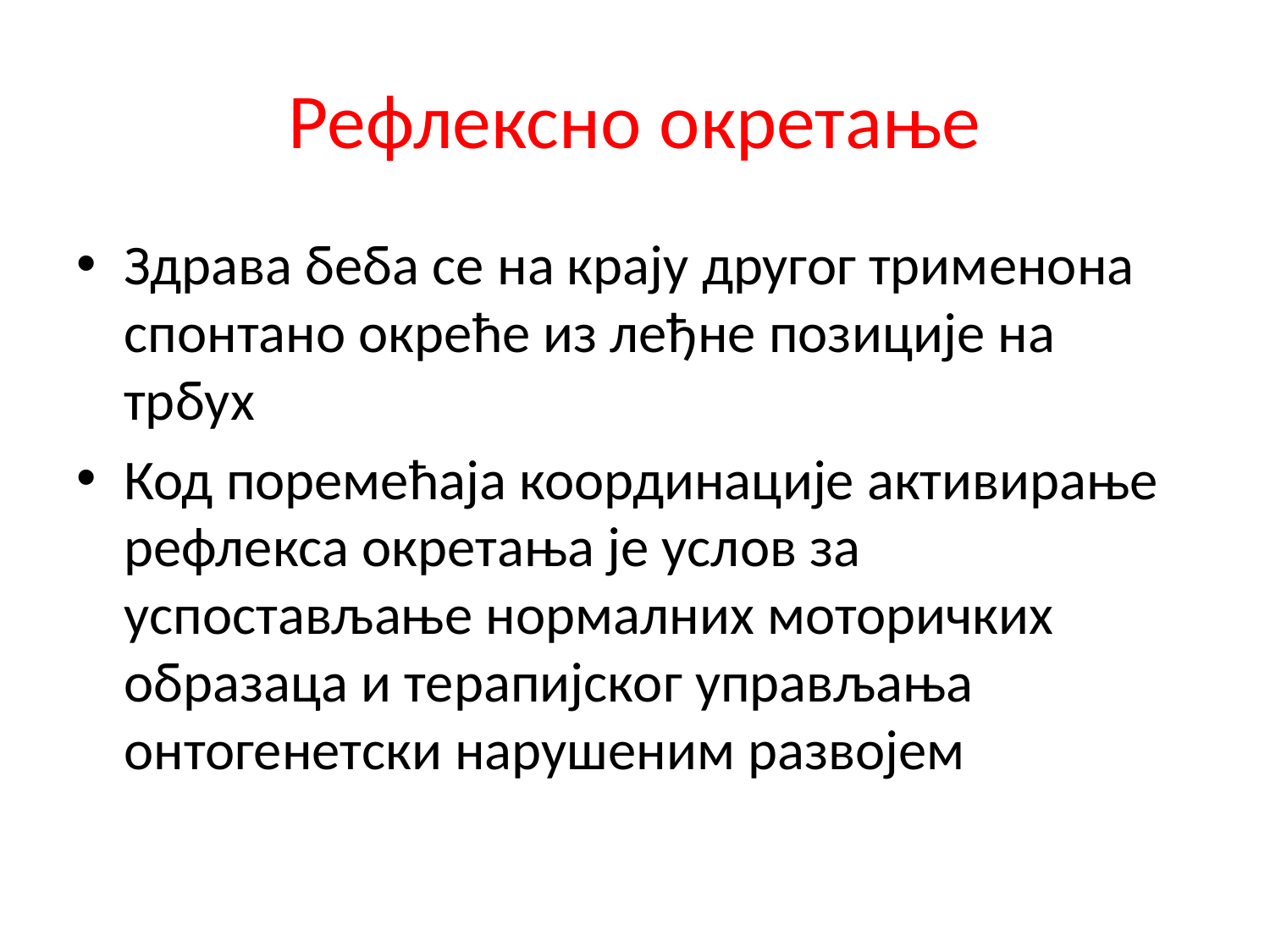

# Рефлексно окретање
Здрава беба се на крају другог трименона спонтано окреће из леђне позиције на трбух
Код поремећаја координације активирање рефлекса окретања је услов за успостављање нормалних моторичких образаца и терапијског управљања онтогенетски нарушеним развојем